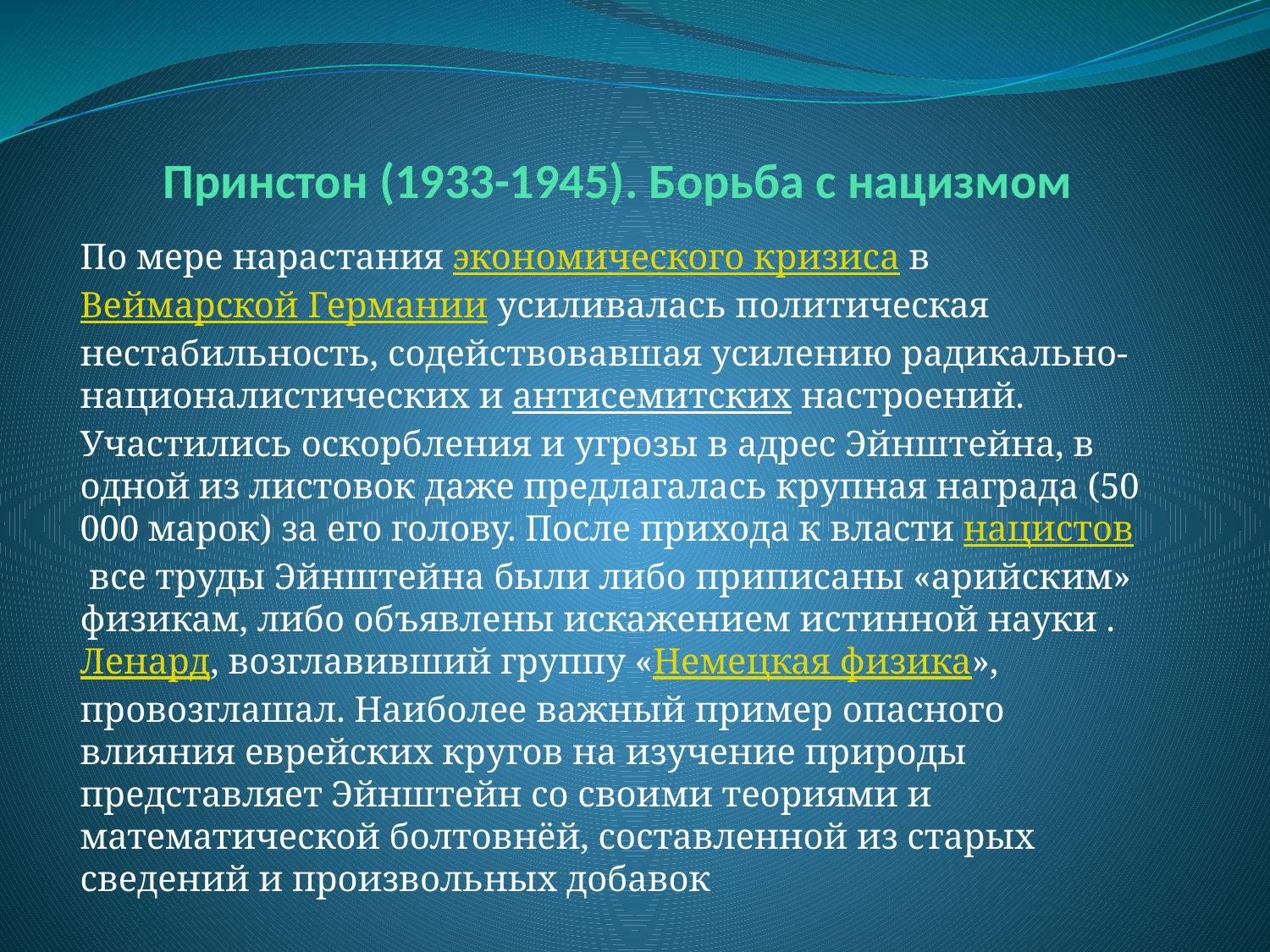

# Принстон (1933-1945). Борьба с нацизмом
По мере нарастания экономического кризиса в Веймарской Германии усиливалась политическая нестабильность, содействовавшая усилению радикально-националистических и антисемитских настроений. Участились оскорбления и угрозы в адрес Эйнштейна, в одной из листовок даже предлагалась крупная награда (50 000 марок) за его голову. После прихода к власти нацистов все труды Эйнштейна были либо приписаны «арийским» физикам, либо объявлены искажением истинной науки . Ленард, возглавивший группу «Немецкая физика», провозглашал. Наиболее важный пример опасного влияния еврейских кругов на изучение природы представляет Эйнштейн со своими теориями и математической болтовнёй, составленной из старых сведений и произвольных добавок